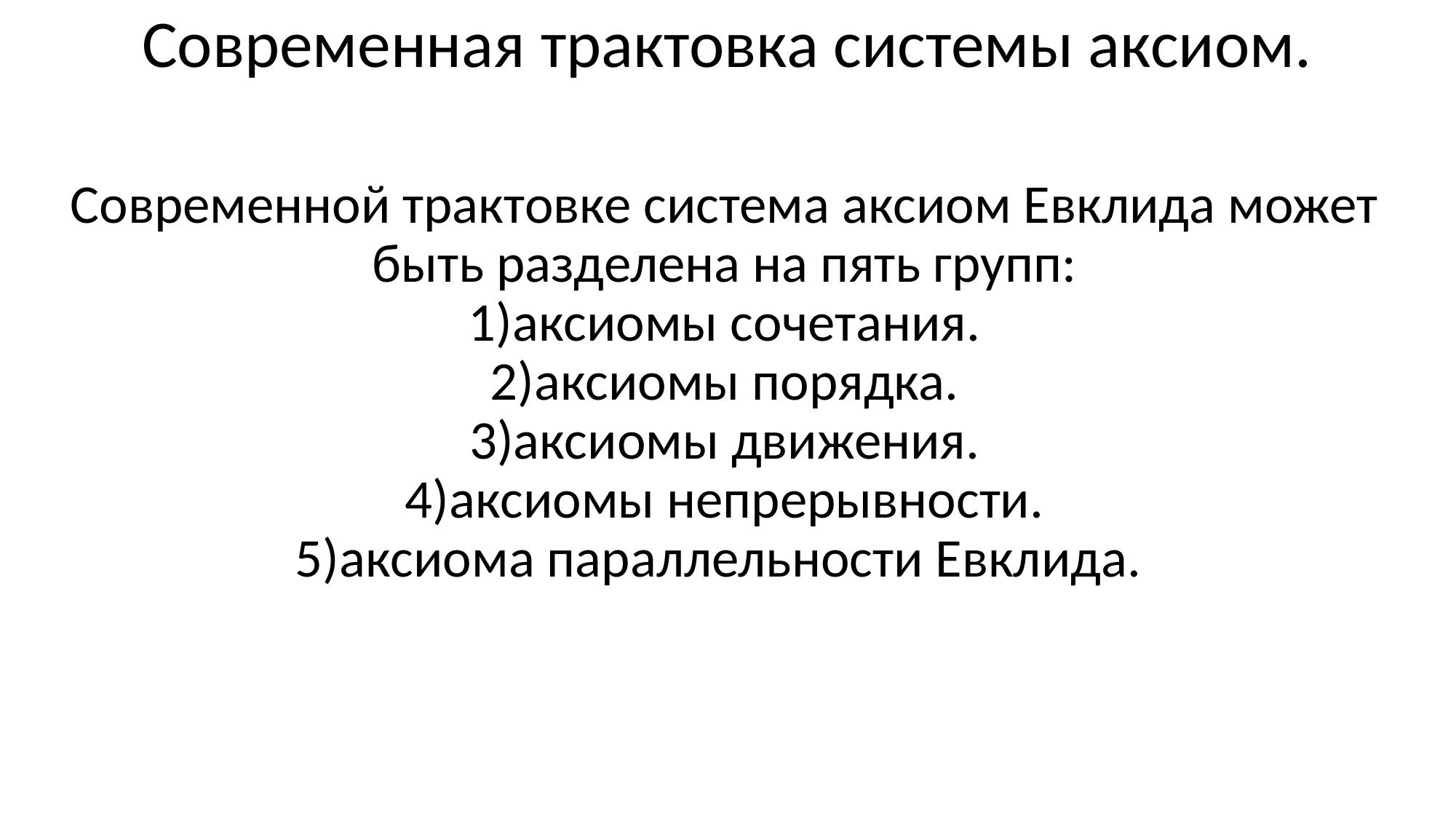

# Современная трактовка системы аксиом.
Современной трактовке система аксиом Евклида может быть разделена на пять групп:
1)аксиомы сочетания.
2)аксиомы порядка.
3)аксиомы движения.
4)аксиомы непрерывности.
5)аксиома параллельности Евклида.